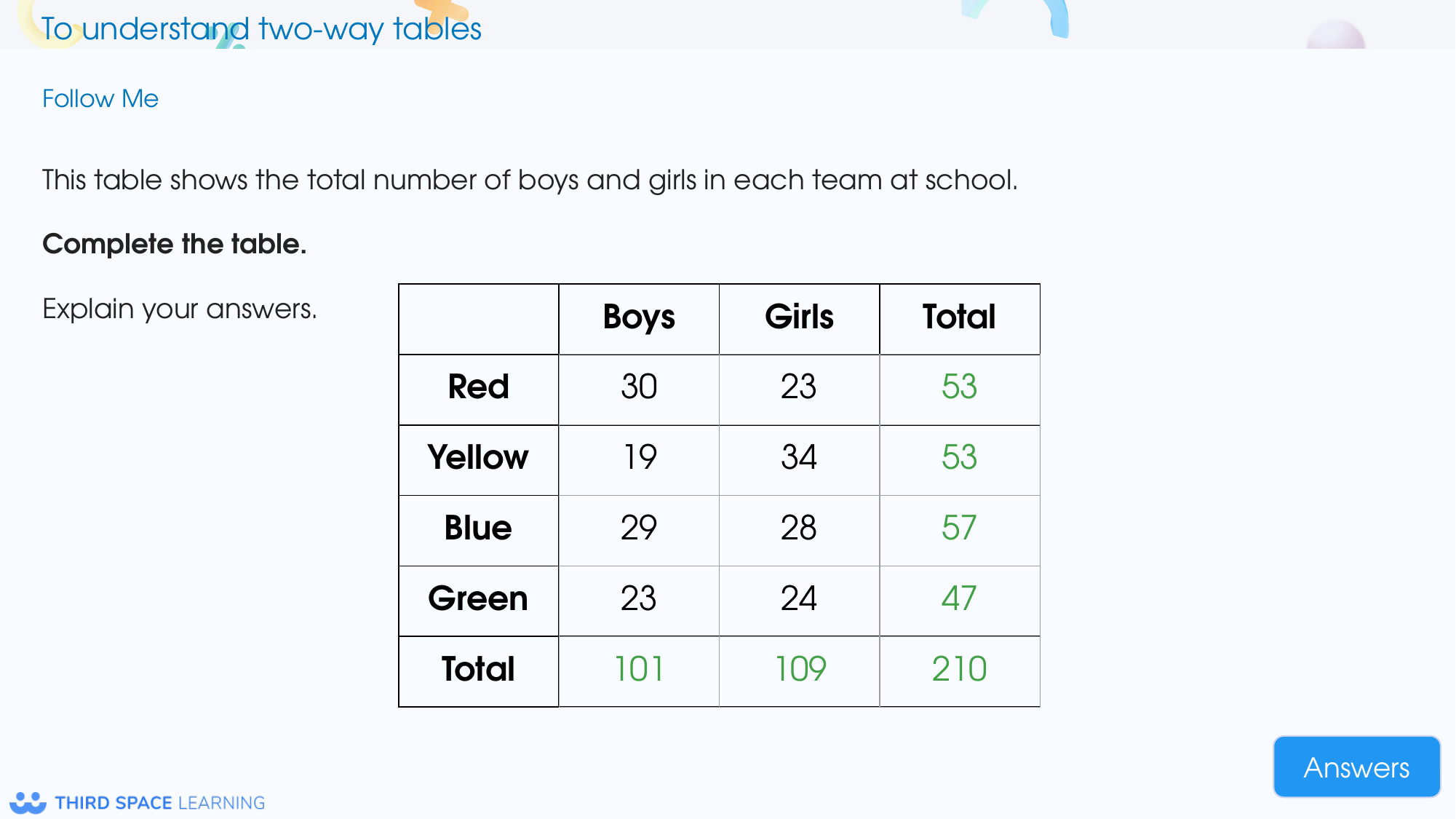

Follow Me
This table shows the total number of boys and girls in each team at school.
Complete the table.
Explain your answers.
|  | Boys | Girls | Total |
| --- | --- | --- | --- |
| Red | 30 | 23 |  |
| Yellow | 19 | 34 |  |
| Blue | 29 | 28 |  |
| Green | 23 | 24 |  |
| Total |  |  |  |
|  |  | 53 |
| --- | --- | --- |
|  |  | 53 |
|  |  | 57 |
|  |  | 47 |
| 101 | 109 | 210 |
Answers